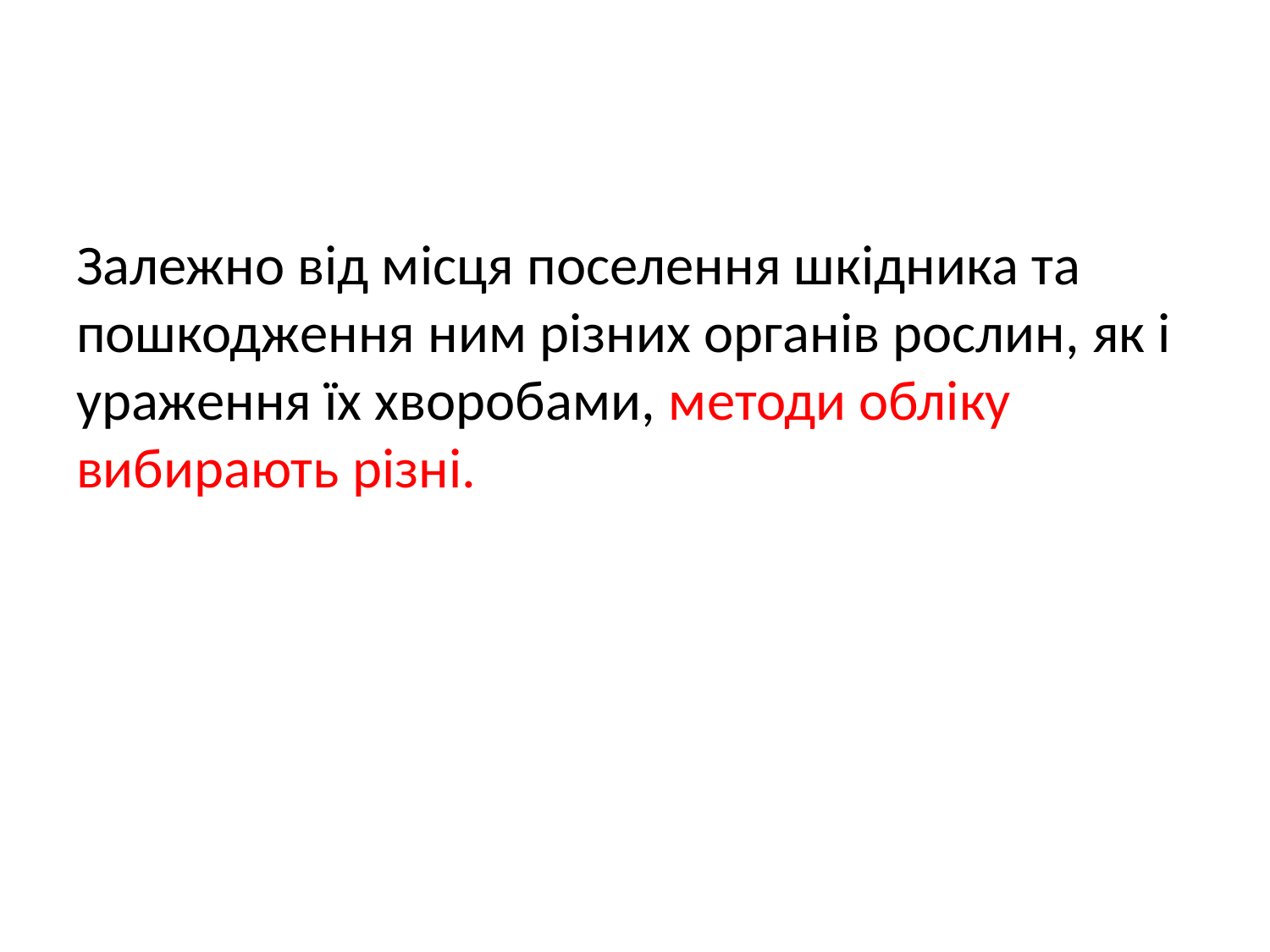

#
Залежно від місця поселення шкідника та пошкодження ним різних органів рослин, як і ураження їх хворобами, методи обліку вибирають різні.